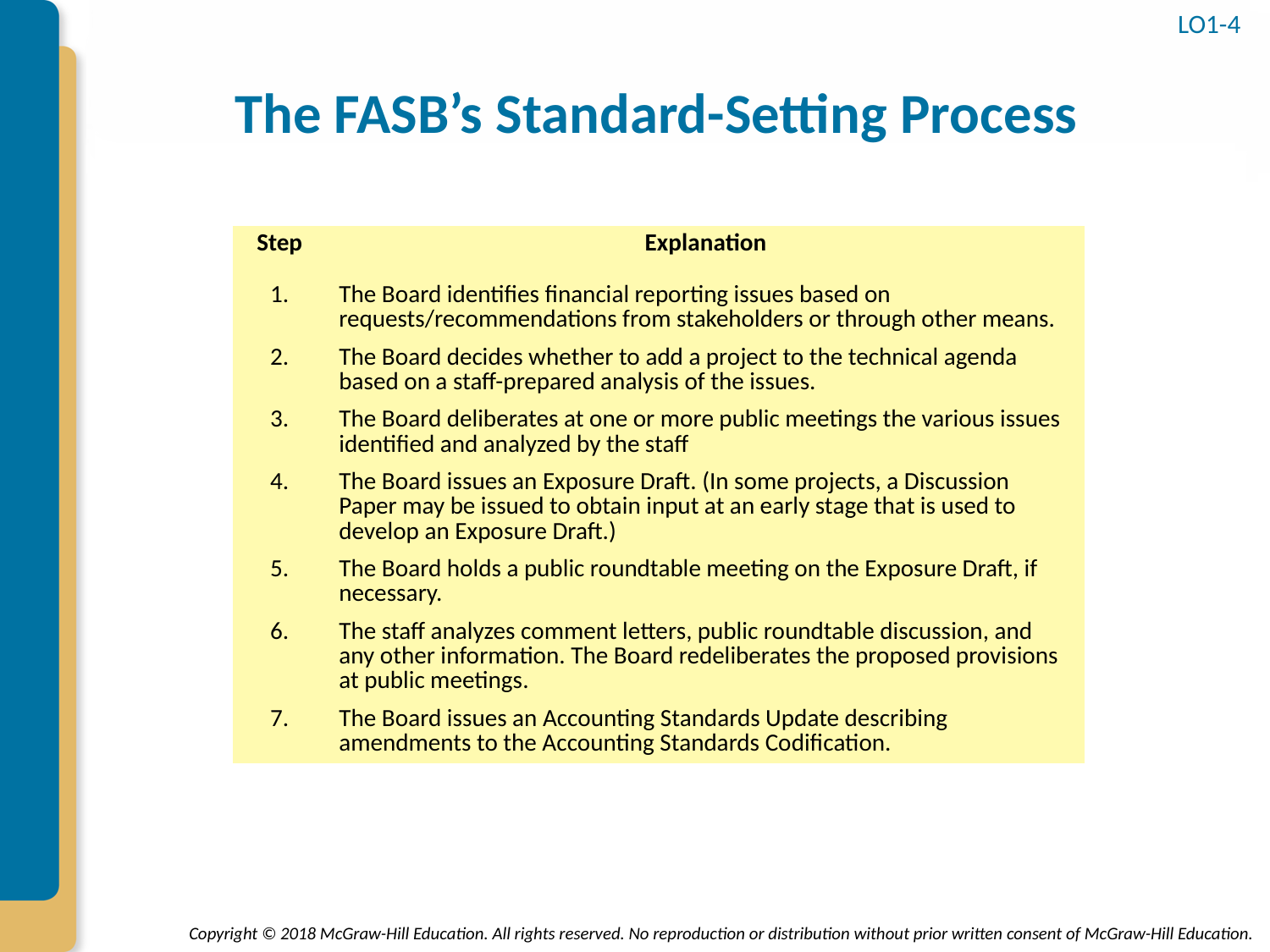

LO1-4
# The FASB’s Standard-Setting Process
| Step | Explanation |
| --- | --- |
| 1. | The Board identifies financial reporting issues based on requests/recommendations from stakeholders or through other means. |
| 2. | The Board decides whether to add a project to the technical agenda based on a staff-prepared analysis of the issues. |
| 3. | The Board deliberates at one or more public meetings the various issues identified and analyzed by the staff |
| 4. | The Board issues an Exposure Draft. (In some projects, a Discussion Paper may be issued to obtain input at an early stage that is used to develop an Exposure Draft.) |
| 5. | The Board holds a public roundtable meeting on the Exposure Draft, if necessary. |
| 6. | The staff analyzes comment letters, public roundtable discussion, and any other information. The Board redeliberates the proposed provisions at public meetings. |
| 7. | The Board issues an Accounting Standards Update describing amendments to the Accounting Standards Codification. |